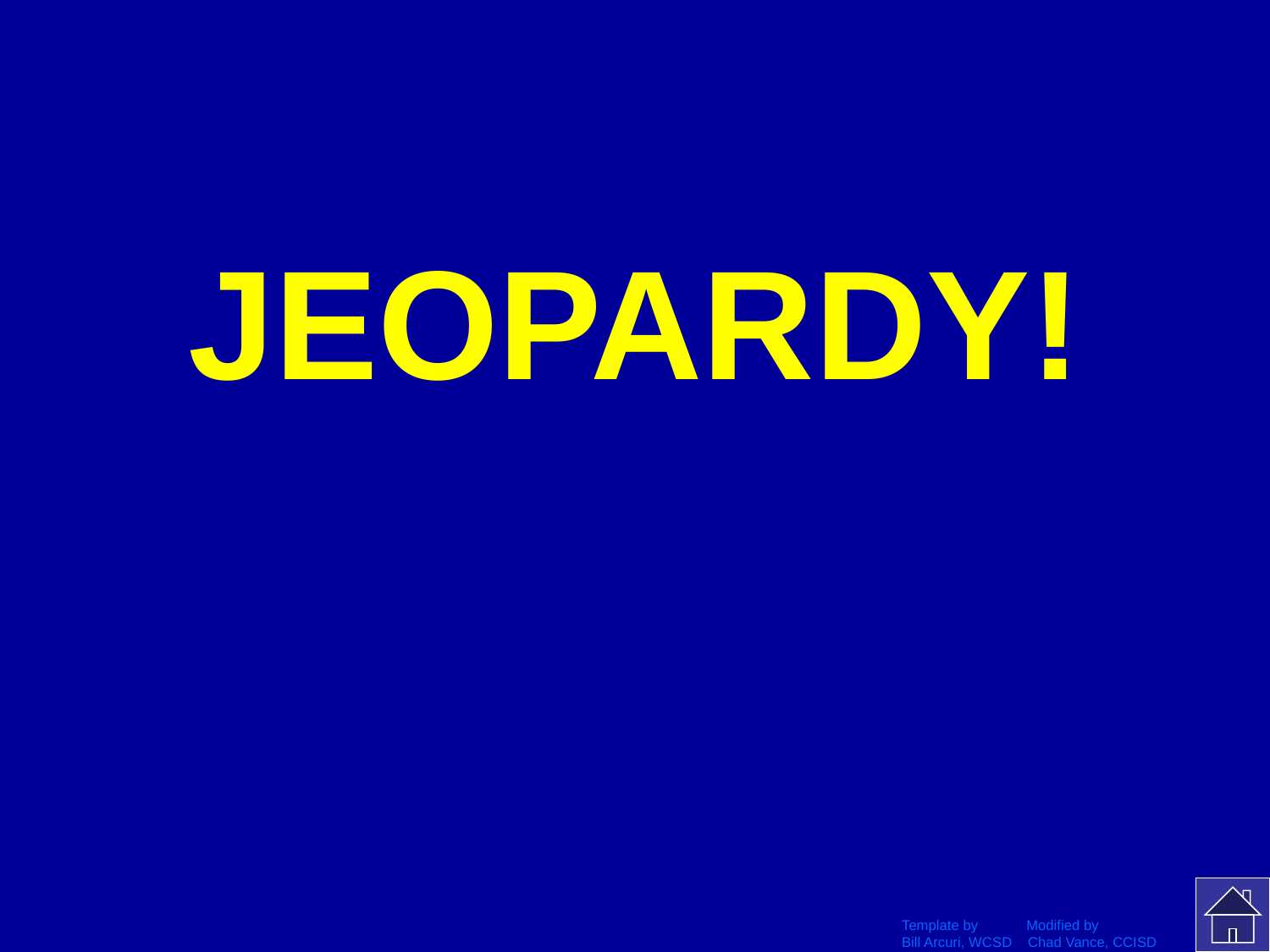

# JEOPARDY!
Click Once to Begin

Template by            Modified by
Bill Arcuri, WCSD    Chad Vance, CCISD